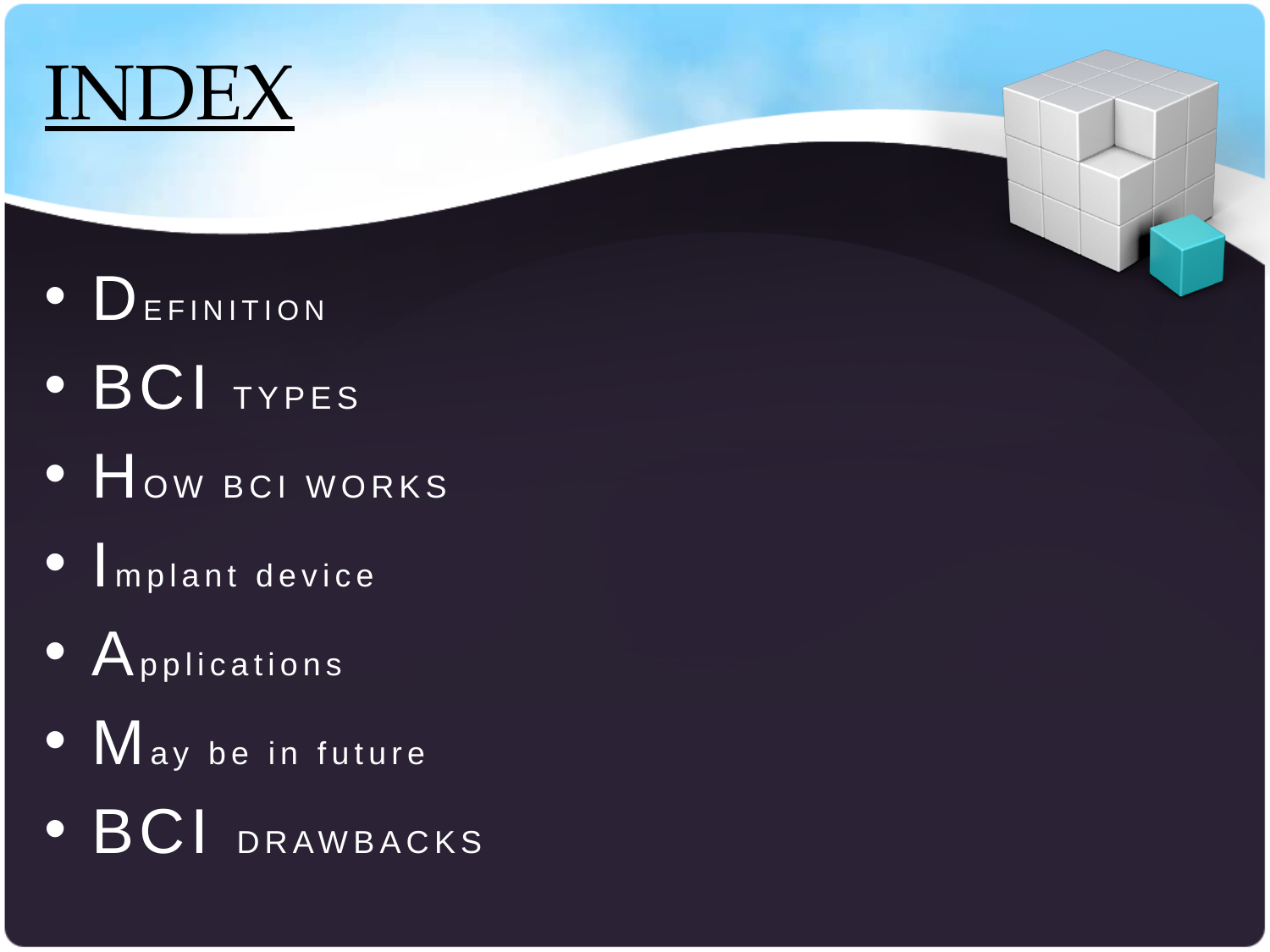

# INDEX
DEFINITION
BCI TYPES
HOW BCI WORKS
Implant device
Applications
May be in future
BCI DRAWBACKS